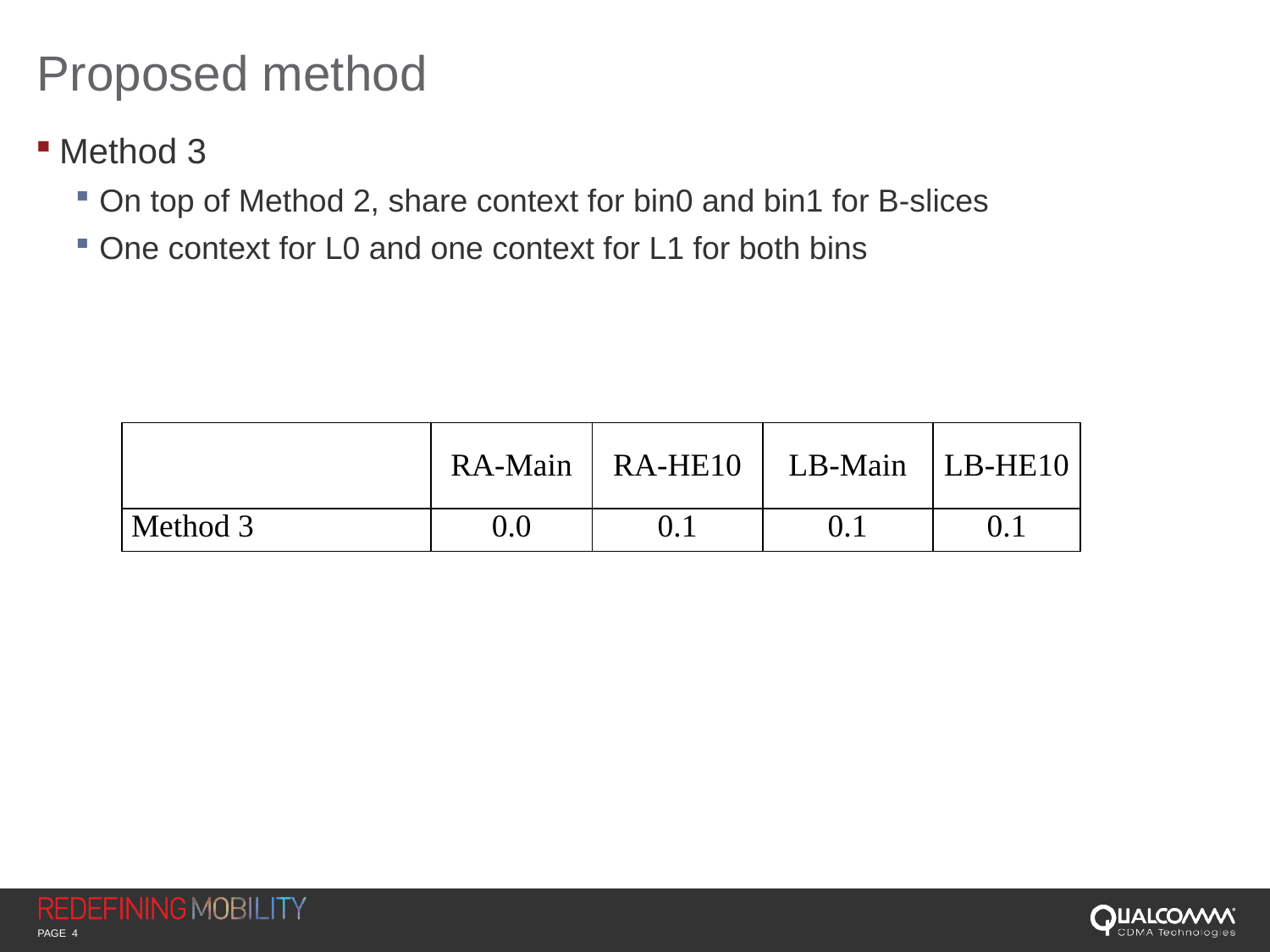

# Proposed method
Method 3
On top of Method 2, share context for bin0 and bin1 for B-slices
One context for L0 and one context for L1 for both bins
|  | RA-Main | RA-HE10 | LB-Main | LB-HE10 |
| --- | --- | --- | --- | --- |
| Method 3 | 0.0 | 0.1 | 0.1 | 0.1 |